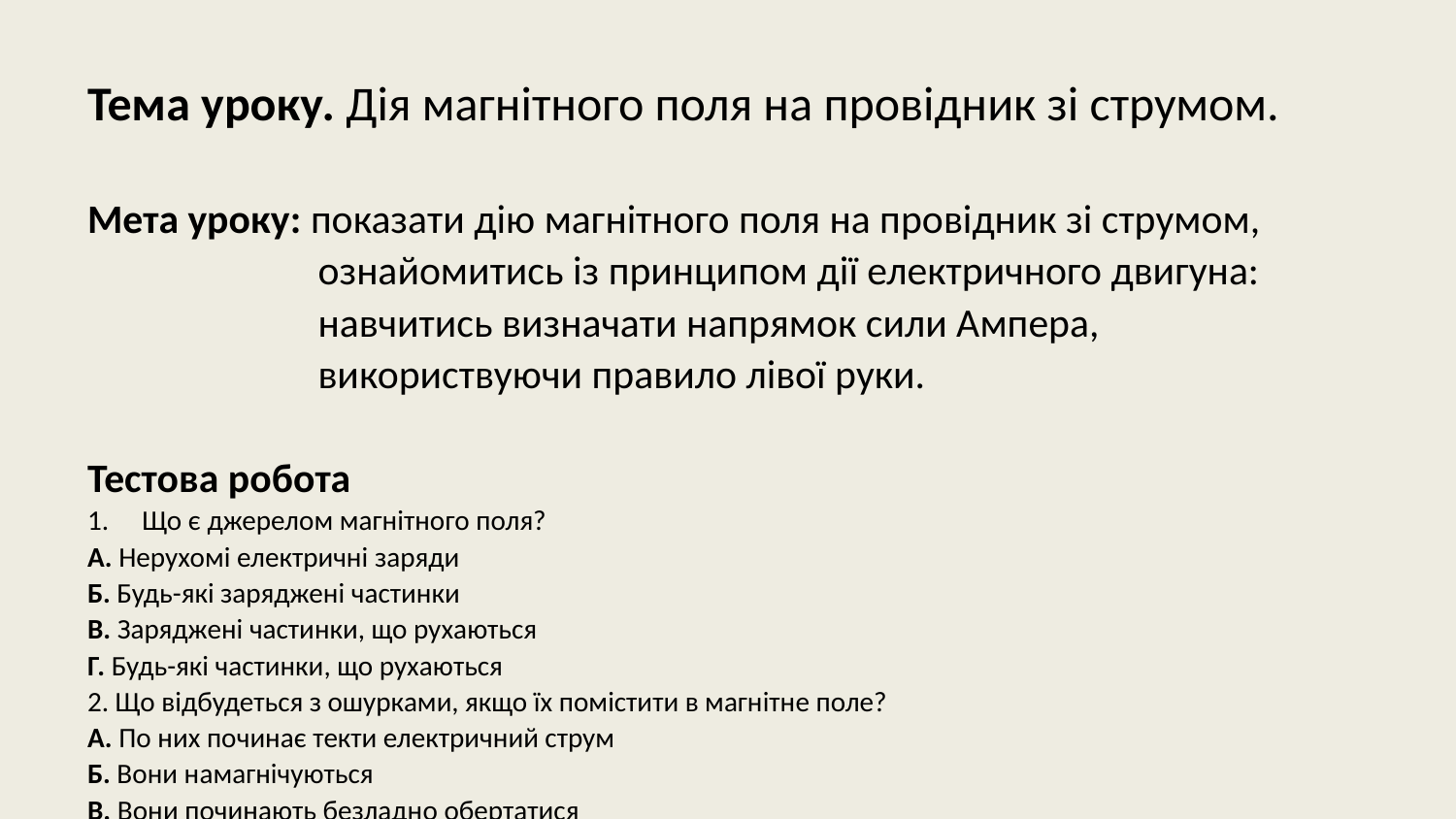

# Тема уроку. Дія магнітного поля на провідник зі струмом.
Мета уроку: показати дію магнітного поля на провідник зі струмом,
                         ознайомитись із принципом дії електричного двигуна:
                         навчитись визначати напрямок сили Ампера,
                         використвуючи правило лівої руки.

Тестова робота
Що є джерелом магнітного поля?
А. Нерухомі електричні заряди
Б. Будь-які заряджені частинки
В. Заряджені частинки, що рухаються
Г. Будь-які частинки, що рухаються
2. Що відбудеться з ошурками, якщо їх помістити в магнітне поле?
А. По них починає текти електричний струм
Б. Вони намагнічуються
В. Вони починають безладно обертатися
Г. Магнітне поле ніяк не впливає на них